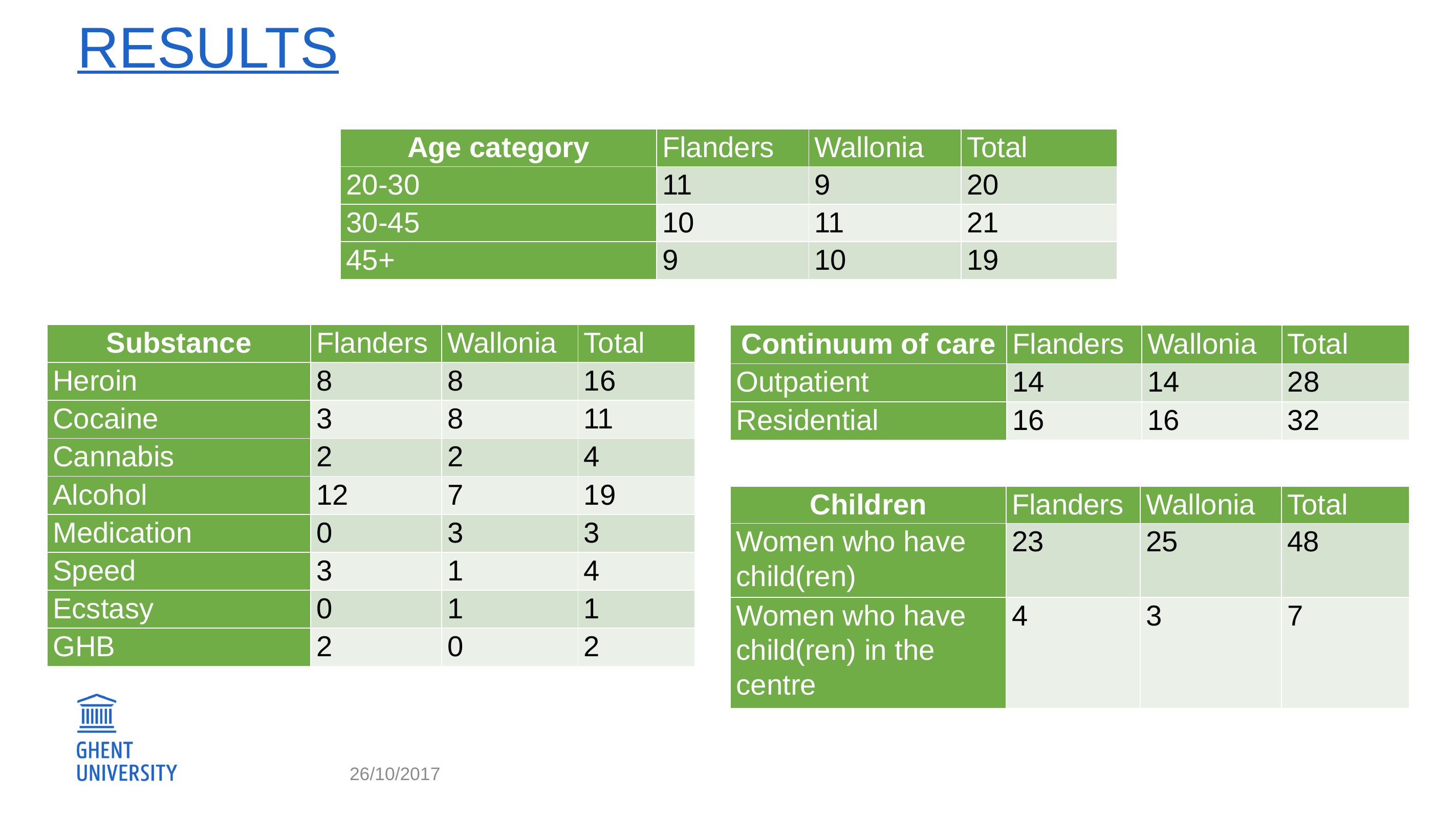

# Results
| Age category | Flanders | Wallonia | Total |
| --- | --- | --- | --- |
| 20-30 | 11 | 9 | 20 |
| 30-45 | 10 | 11 | 21 |
| 45+ | 9 | 10 | 19 |
| Substance | Flanders | Wallonia | Total |
| --- | --- | --- | --- |
| Heroin | 8 | 8 | 16 |
| Cocaine | 3 | 8 | 11 |
| Cannabis | 2 | 2 | 4 |
| Alcohol | 12 | 7 | 19 |
| Medication | 0 | 3 | 3 |
| Speed | 3 | 1 | 4 |
| Ecstasy | 0 | 1 | 1 |
| GHB | 2 | 0 | 2 |
| Continuum of care | Flanders | Wallonia | Total |
| --- | --- | --- | --- |
| Outpatient | 14 | 14 | 28 |
| Residential | 16 | 16 | 32 |
| Children | Flanders | Wallonia | Total |
| --- | --- | --- | --- |
| Women who have child(ren) | 23 | 25 | 48 |
| Women who have child(ren) in the centre | 4 | 3 | 7 |
26/10/2017